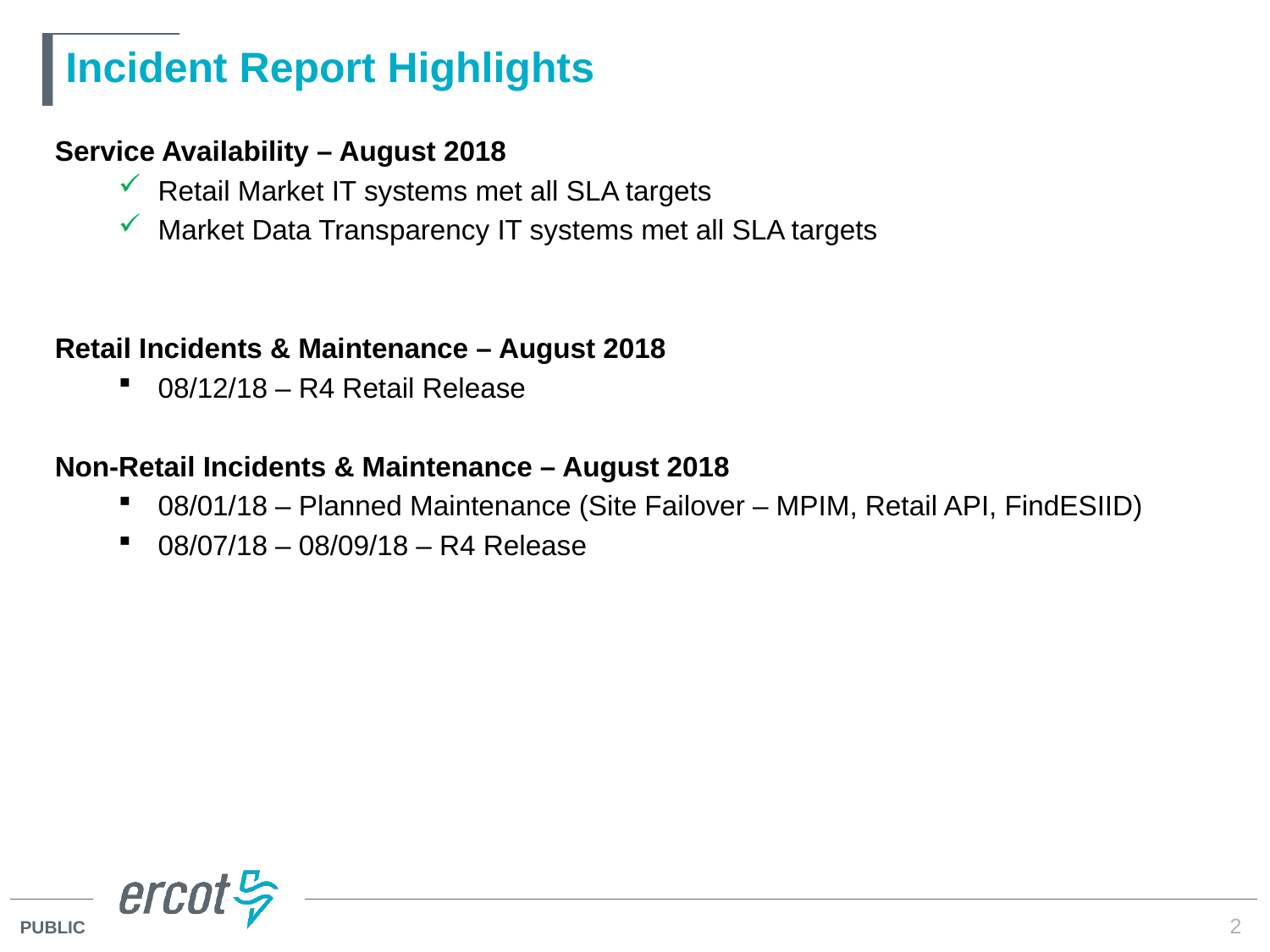

# Incident Report Highlights
Service Availability – August 2018
Retail Market IT systems met all SLA targets
Market Data Transparency IT systems met all SLA targets

Retail Incidents & Maintenance – August 2018
08/12/18 – R4 Retail Release

Non-Retail Incidents & Maintenance – August 2018
08/01/18 – Planned Maintenance (Site Failover – MPIM, Retail API, FindESIID)
08/07/18 – 08/09/18 – R4 Release

2